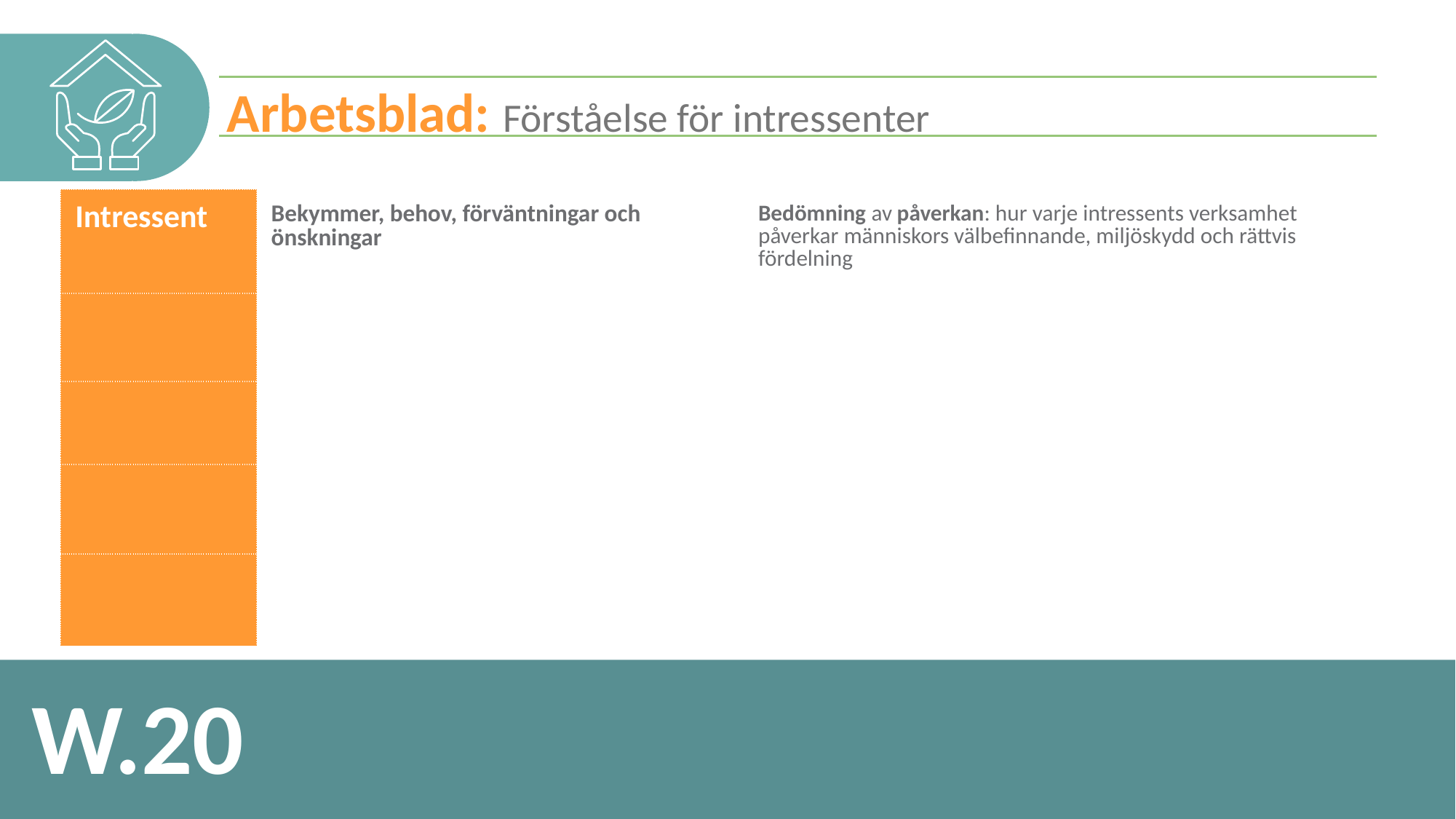

Arbetsblad: Förståelse för intressenter

| Intressent | Bekymmer, behov, förväntningar och önskningar | Bedömning av påverkan: hur varje intressents verksamhet påverkar människors välbefinnande, miljöskydd och rättvis fördelning |
| --- | --- | --- |
|  |  |  |
|  |  |  |
|  |  |  |
|  |  |  |

W.20
2